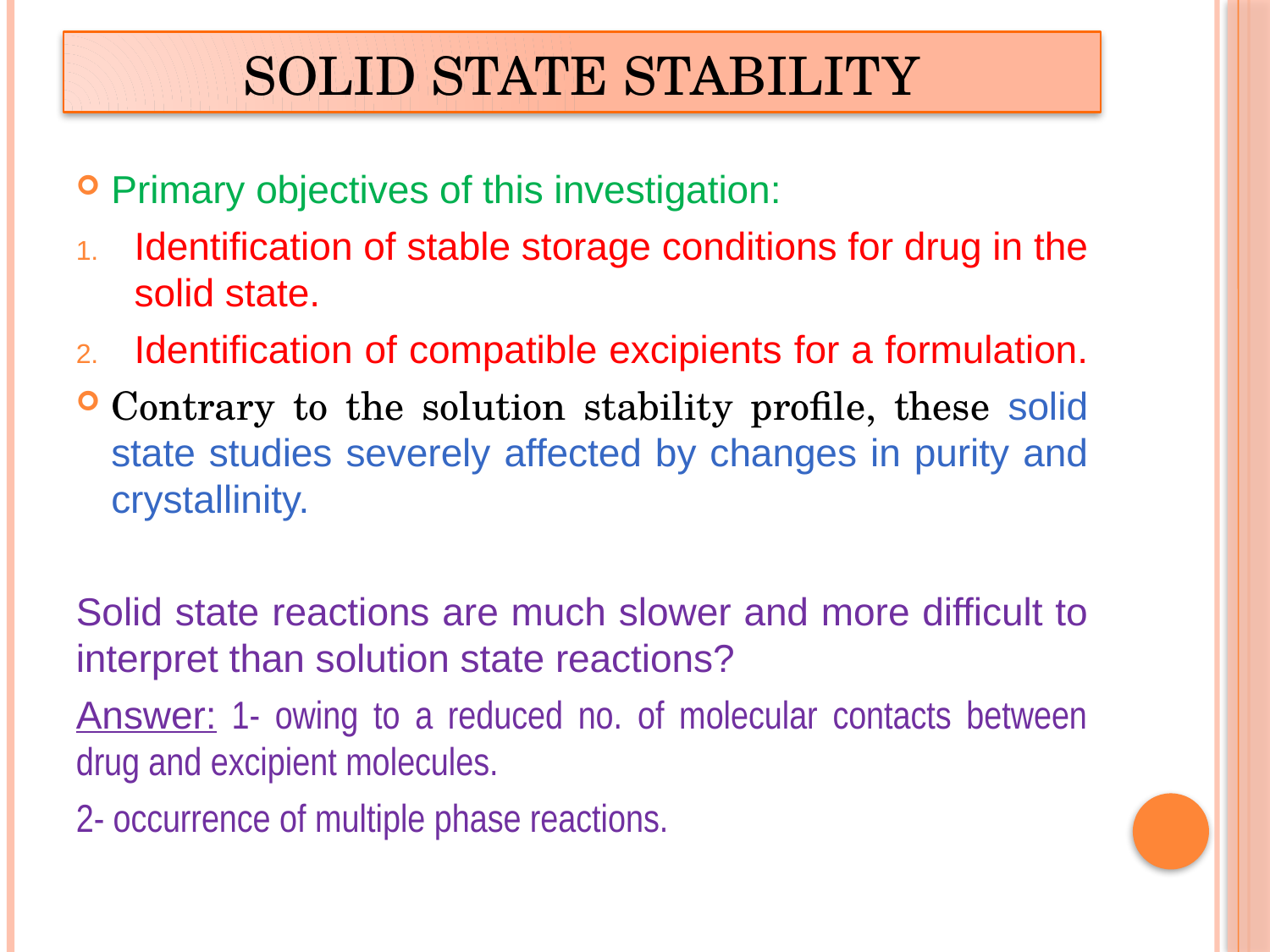

# Solid State Stability
Primary objectives of this investigation:
Identification of stable storage conditions for drug in the solid state.
Identification of compatible excipients for a formulation.
Contrary to the solution stability profile, these solid state studies severely affected by changes in purity and crystallinity.

Solid state reactions are much slower and more difficult to interpret than solution state reactions?
Answer: 1- owing to a reduced no. of molecular contacts between drug and excipient molecules.
2- occurrence of multiple phase reactions.